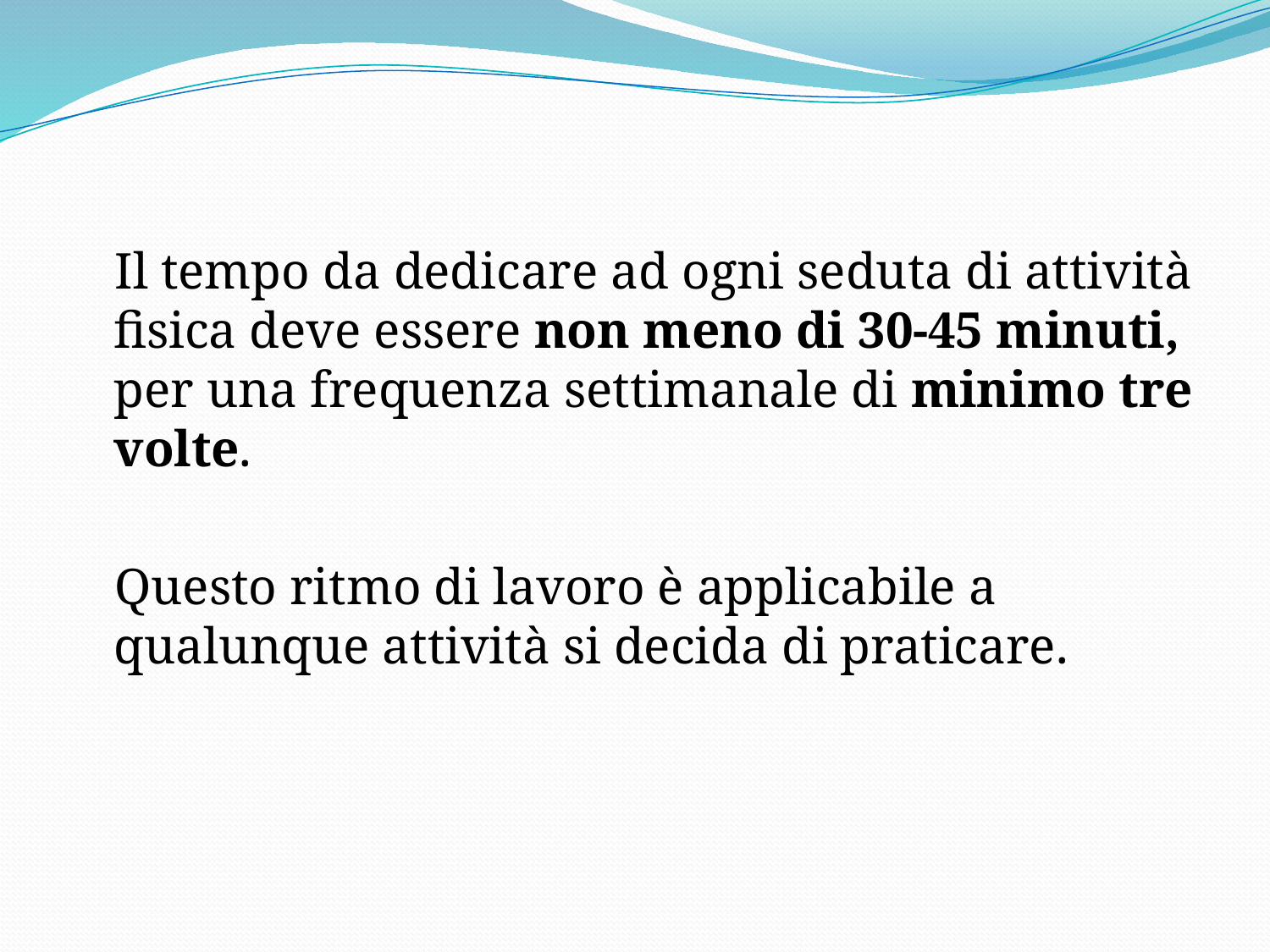

Il tempo da dedicare ad ogni seduta di attività fisica deve essere non meno di 30-45 minuti, per una frequenza settimanale di minimo tre volte.

   Questo ritmo di lavoro è applicabile a qualunque attività si decida di praticare.